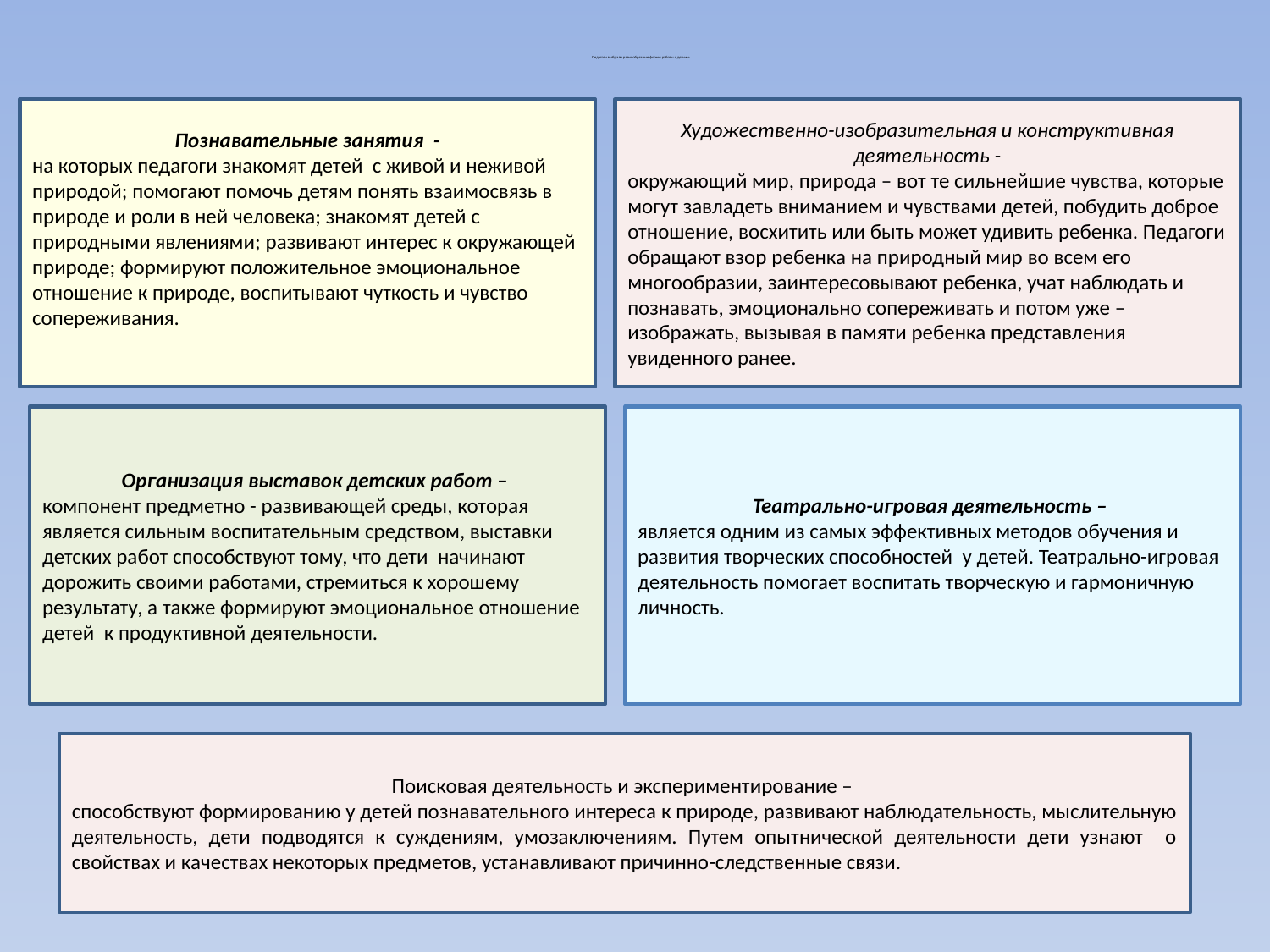

# Педагоги выбрали разнообразные формы работы с детьми:
Познавательные занятия  -
на которых педагоги знакомят детей  с живой и неживой природой; помогают помочь детям понять взаимосвязь в природе и роли в ней человека; знакомят детей с природными явлениями; развивают интерес к окружающей природе; формируют положительное эмоциональное отношение к природе, воспитывают чуткость и чувство сопереживания.

Художественно-изобразительная и конструктивная деятельность -
окружающий мир, природа – вот те сильнейшие чувства, которые могут завладеть вниманием и чувствами детей, побудить доброе отношение, восхитить или быть может удивить ребенка. Педагоги обращают взор ребенка на природный мир во всем его многообразии, заинтересовывают ребенка, учат наблюдать и познавать, эмоционально сопереживать и потом уже – изображать, вызывая в памяти ребенка представления увиденного ранее.
Организация выставок детских работ –
компонент предметно - развивающей среды, которая является сильным воспитательным средством, выставки детских работ способствуют тому, что дети  начинают дорожить своими работами, стремиться к хорошему результату, а также формируют эмоциональное отношение детей  к продуктивной деятельности.
Театрально-игровая деятельность –
является одним из самых эффективных методов обучения и развития творческих способностей  у детей. Театрально-игровая деятельность помогает воспитать творческую и гармоничную личность.
Поисковая деятельность и экспериментирование –
способствуют формированию у детей познавательного интереса к природе, развивают наблюдательность, мыслительную деятельность, дети подводятся к суждениям, умозаключениям. Путем опытнической деятельности дети узнают  о свойствах и качествах некоторых предметов, устанавливают причинно-следственные связи.